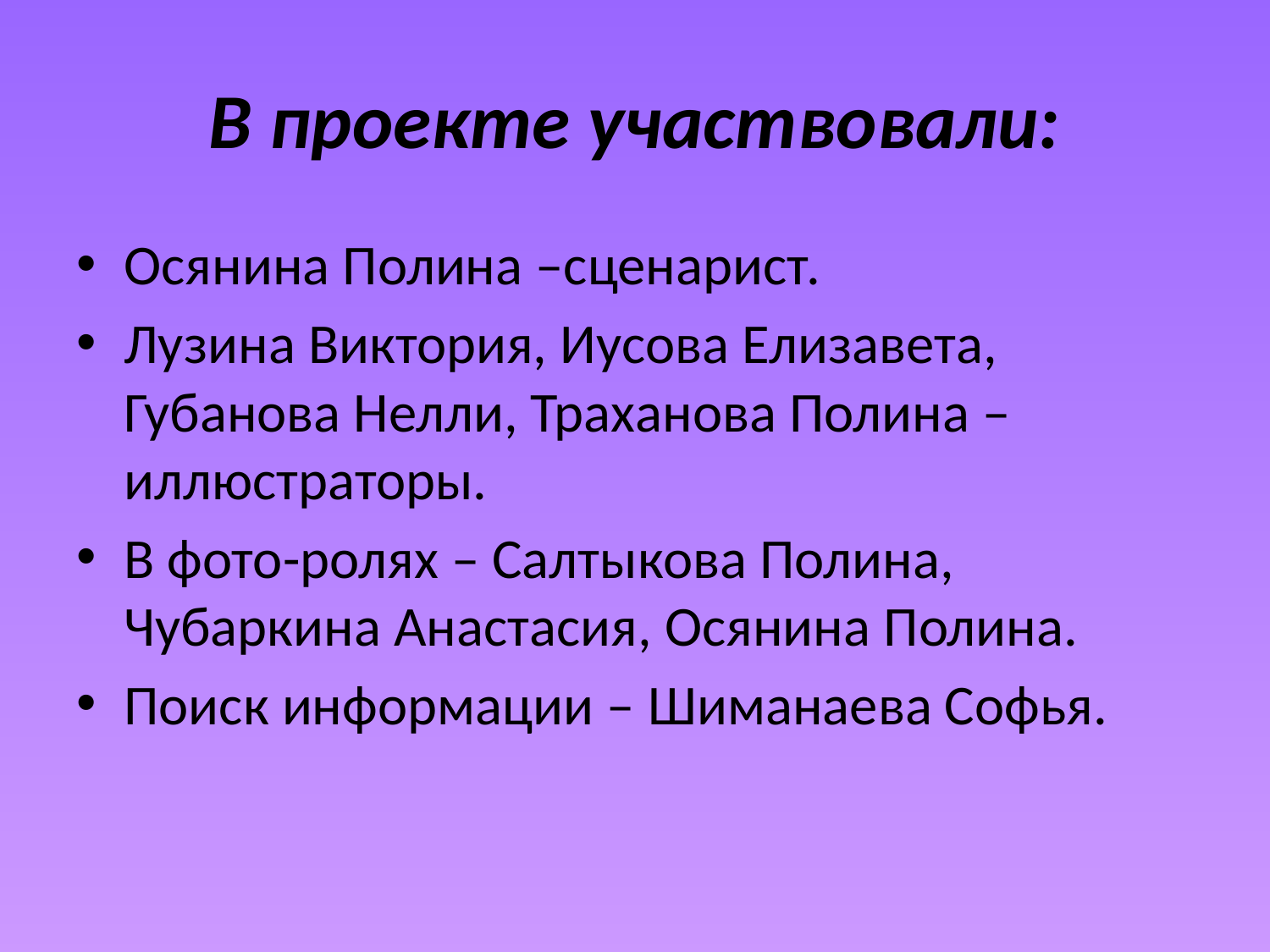

# В проекте участвовали:
Осянина Полина –сценарист.
Лузина Виктория, Иусова Елизавета, Губанова Нелли, Траханова Полина –иллюстраторы.
В фото-ролях – Салтыкова Полина, Чубаркина Анастасия, Осянина Полина.
Поиск информации – Шиманаева Софья.